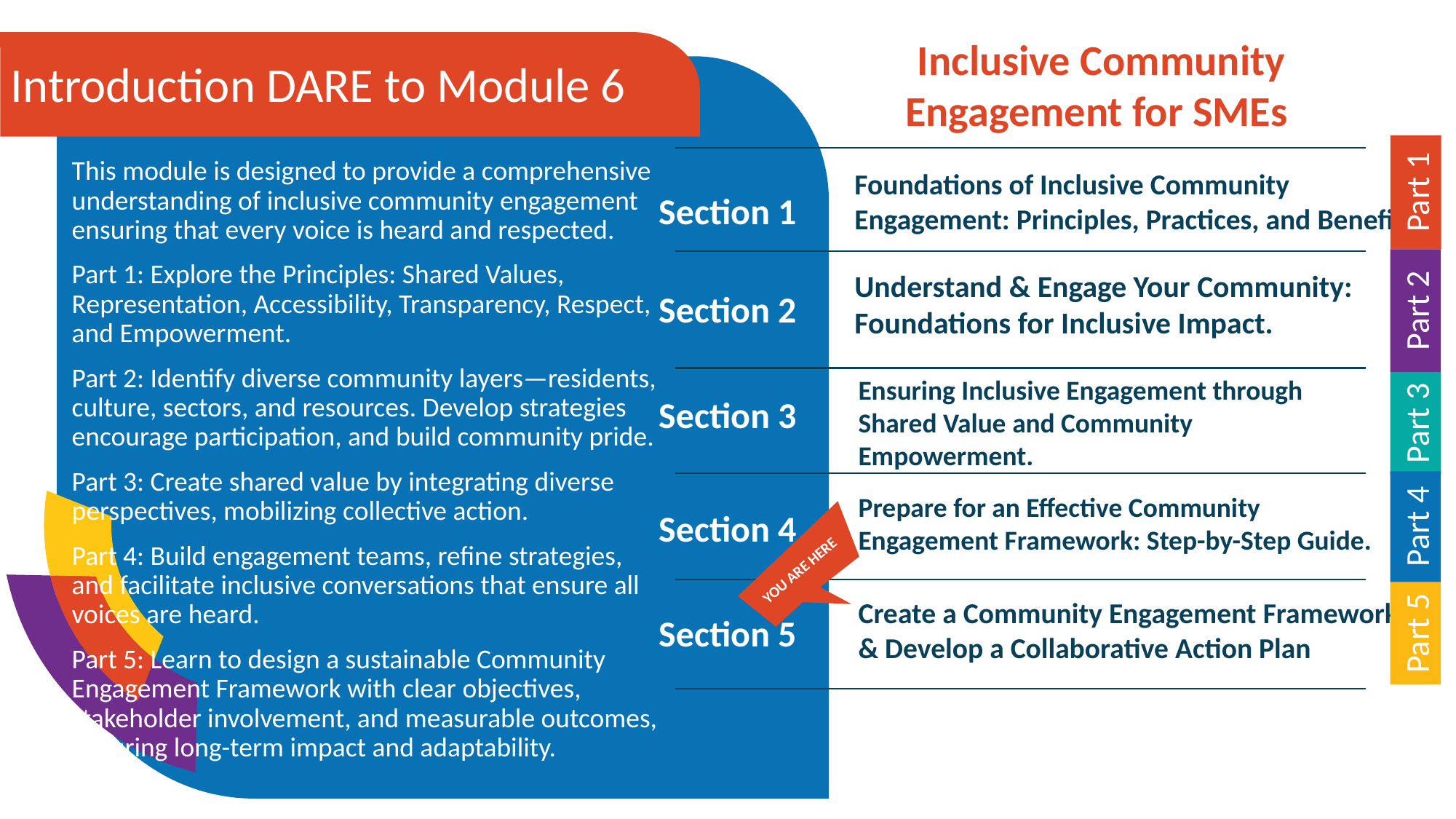

Inclusive Community Engagement for SMEs
Introduction DARE to Module 6
This module is designed to provide a comprehensive understanding of inclusive community engagement ensuring that every voice is heard and respected.
Part 1: Explore the Principles: Shared Values, Representation, Accessibility, Transparency, Respect, and Empowerment.
Part 2: Identify diverse community layers—residents, culture, sectors, and resources. Develop strategies encourage participation, and build community pride.
Part 3: Create shared value by integrating diverse perspectives, mobilizing collective action.
Part 4: Build engagement teams, refine strategies, and facilitate inclusive conversations that ensure all voices are heard.
Part 5: Learn to design a sustainable Community Engagement Framework with clear objectives, stakeholder involvement, and measurable outcomes, ensuring long-term impact and adaptability.
Foundations of Inclusive Community Engagement: Principles, Practices, and Benefits
Part 1
Section 1
Understand & Engage Your Community: Foundations for Inclusive Impact.
Section 2
Part 2
Ensuring Inclusive Engagement through Shared Value and Community Empowerment.
Section 3
Part 3
Prepare for an Effective Community Engagement Framework: Step-by-Step Guide.
Section 4
Part 4

YOU ARE HERE
Section 5
Create a Community Engagement Framework & Develop a Collaborative Action Plan
Part 5